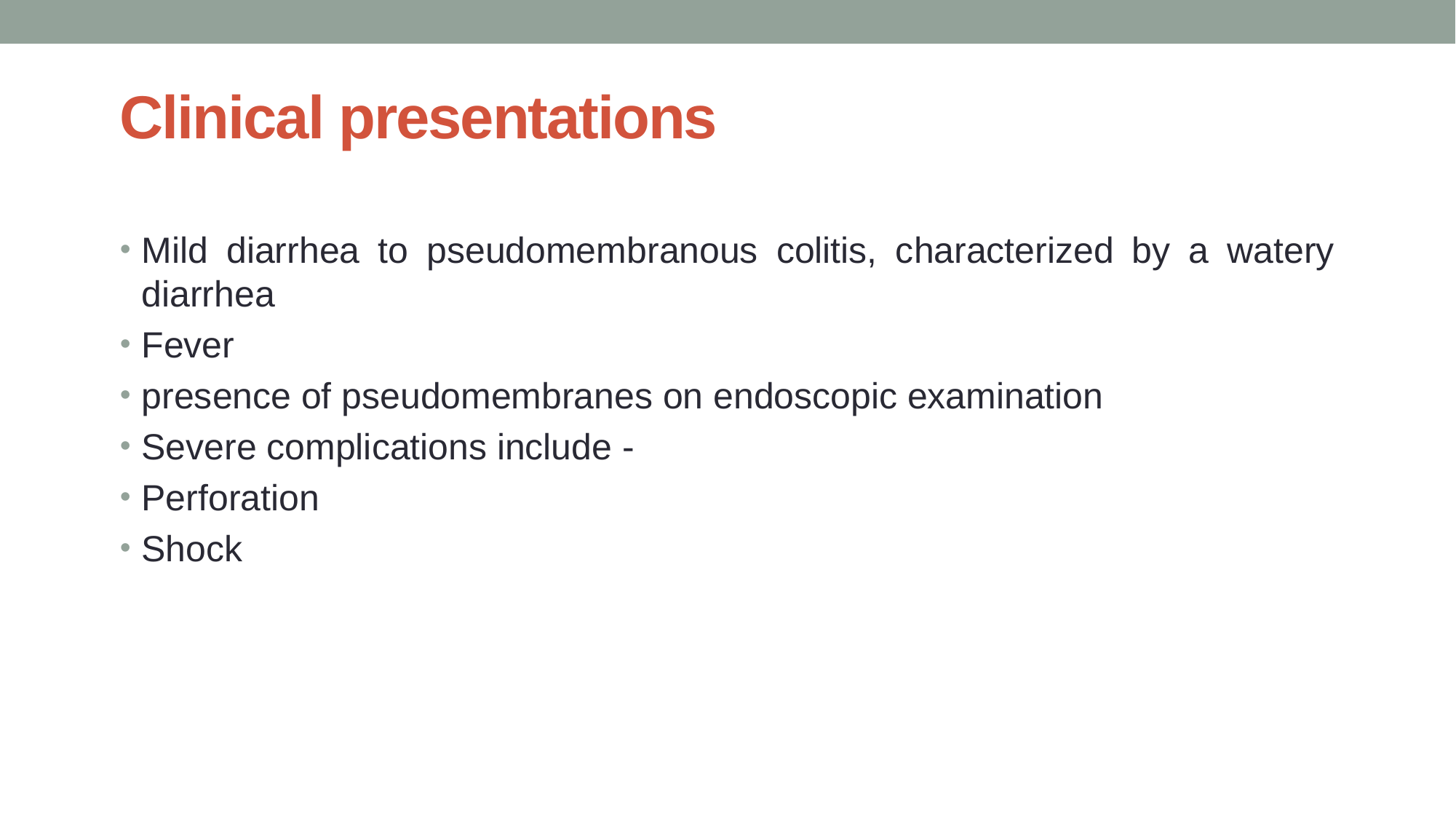

# Clinical presentations
Mild diarrhea to pseudomembranous colitis, characterized by a watery diarrhea
Fever
presence of pseudomembranes on endoscopic examination
Severe complications include -
Perforation
Shock